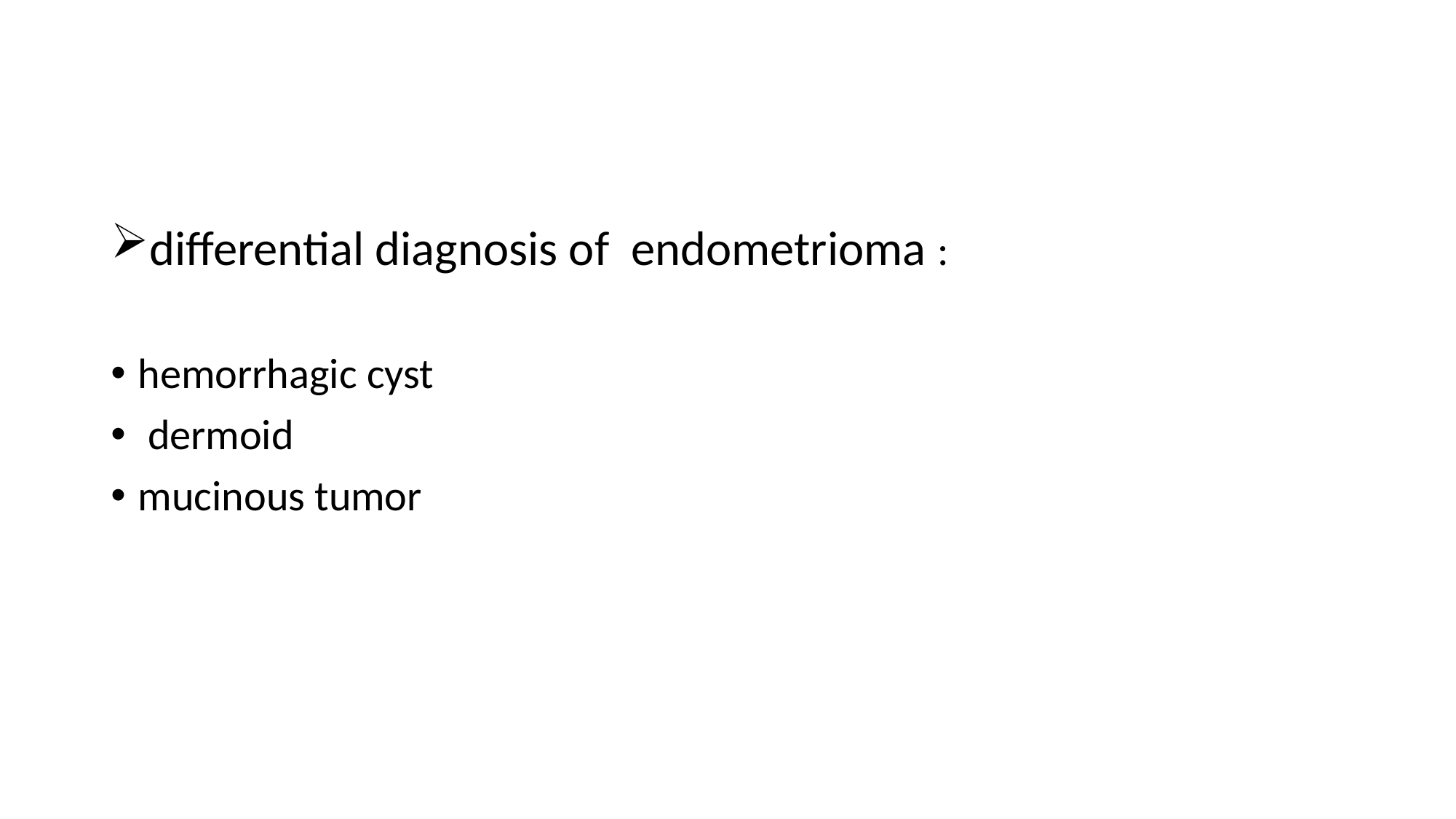

#
differential diagnosis of  endometrioma :

hemorrhagic cyst
 dermoid
mucinous tumor